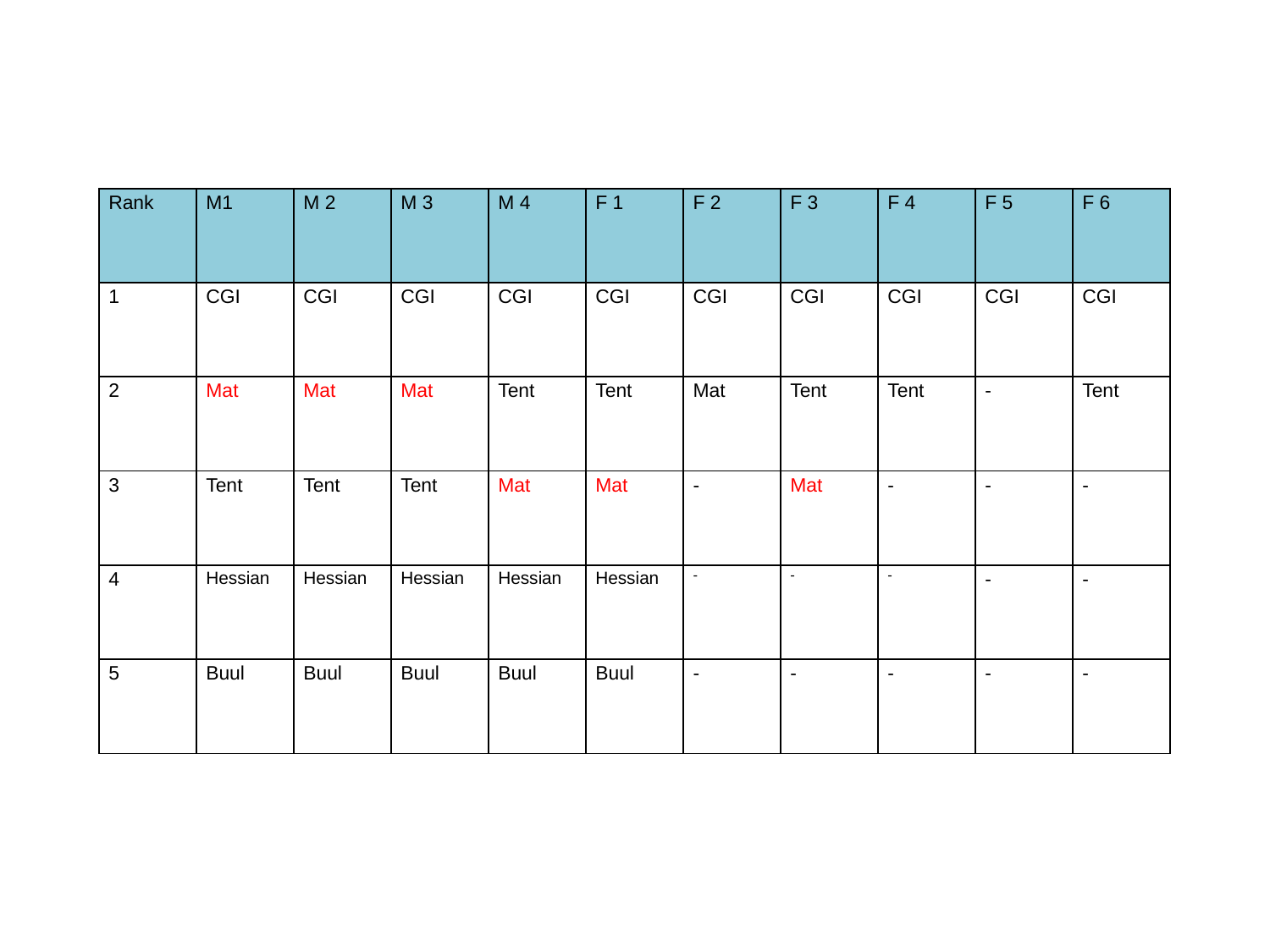

| Rank | M1 | M 2 | M 3 | M 4 | F 1 | F 2 | F 3 | F 4 | F 5 | F 6 |
| --- | --- | --- | --- | --- | --- | --- | --- | --- | --- | --- |
| 1 | CGI | CGI | CGI | CGI | CGI | CGI | CGI | CGI | CGI | CGI |
| 2 | Mat | Mat | Mat | Tent | Tent | Mat | Tent | Tent | - | Tent |
| 3 | Tent | Tent | Tent | Mat | Mat | - | Mat | - | - | - |
| 4 | Hessian | Hessian | Hessian | Hessian | Hessian | - | - | - | - | - |
| 5 | Buul | Buul | Buul | Buul | Buul | - | - | - | - | - |